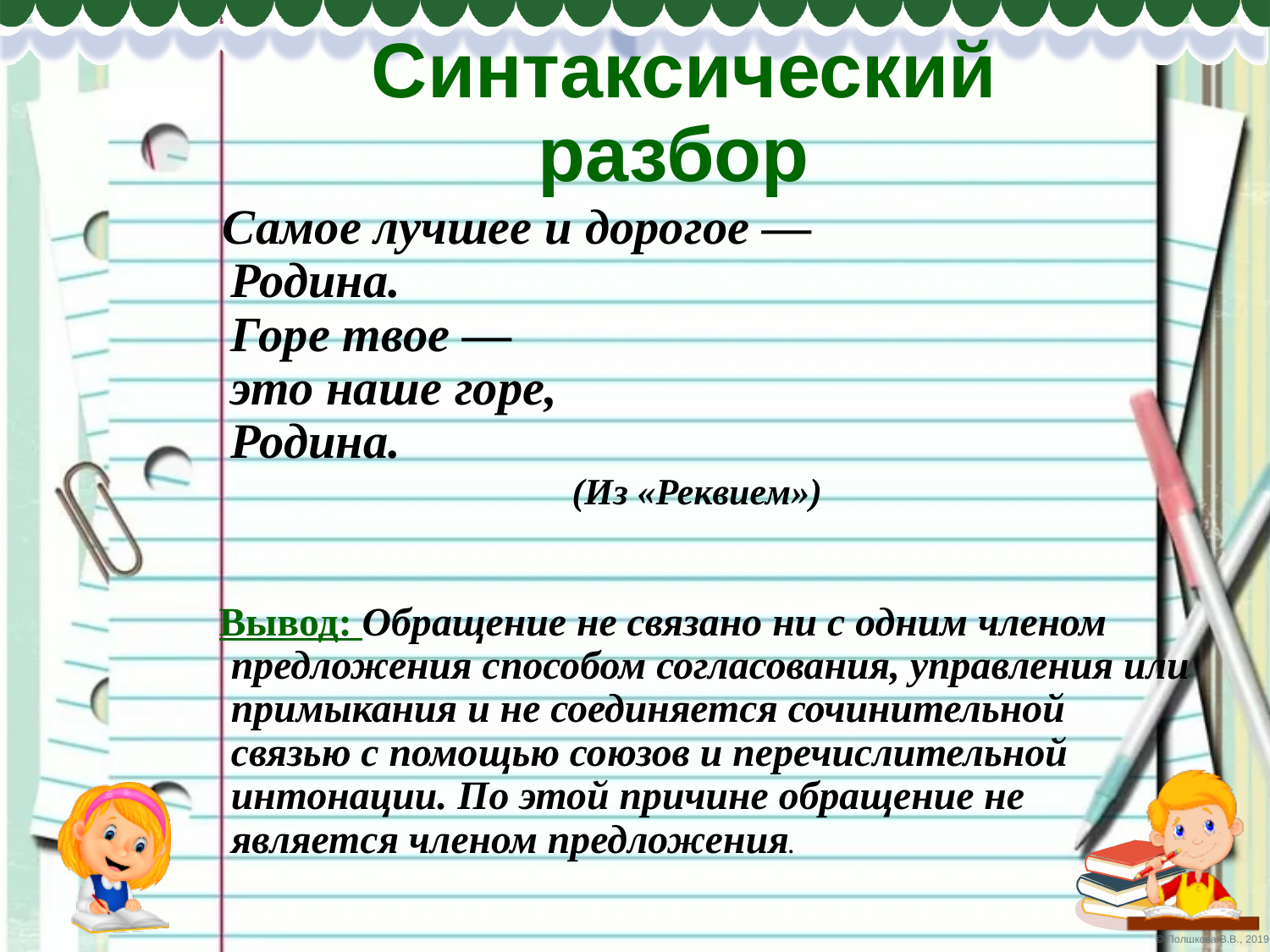

# Синтаксический разбор

    Самое лучшее и дорогое —
Родина.
Горе твое —
это наше горе,
Родина.
(Из «Реквием»)

  Вывод: Обращение не связано ни с одним членом предложения способом согласования, управления или примыкания и не соединяется сочинительной связью с помощью союзов и перечислительной интонации. По этой причине обращение не является членом предложения.